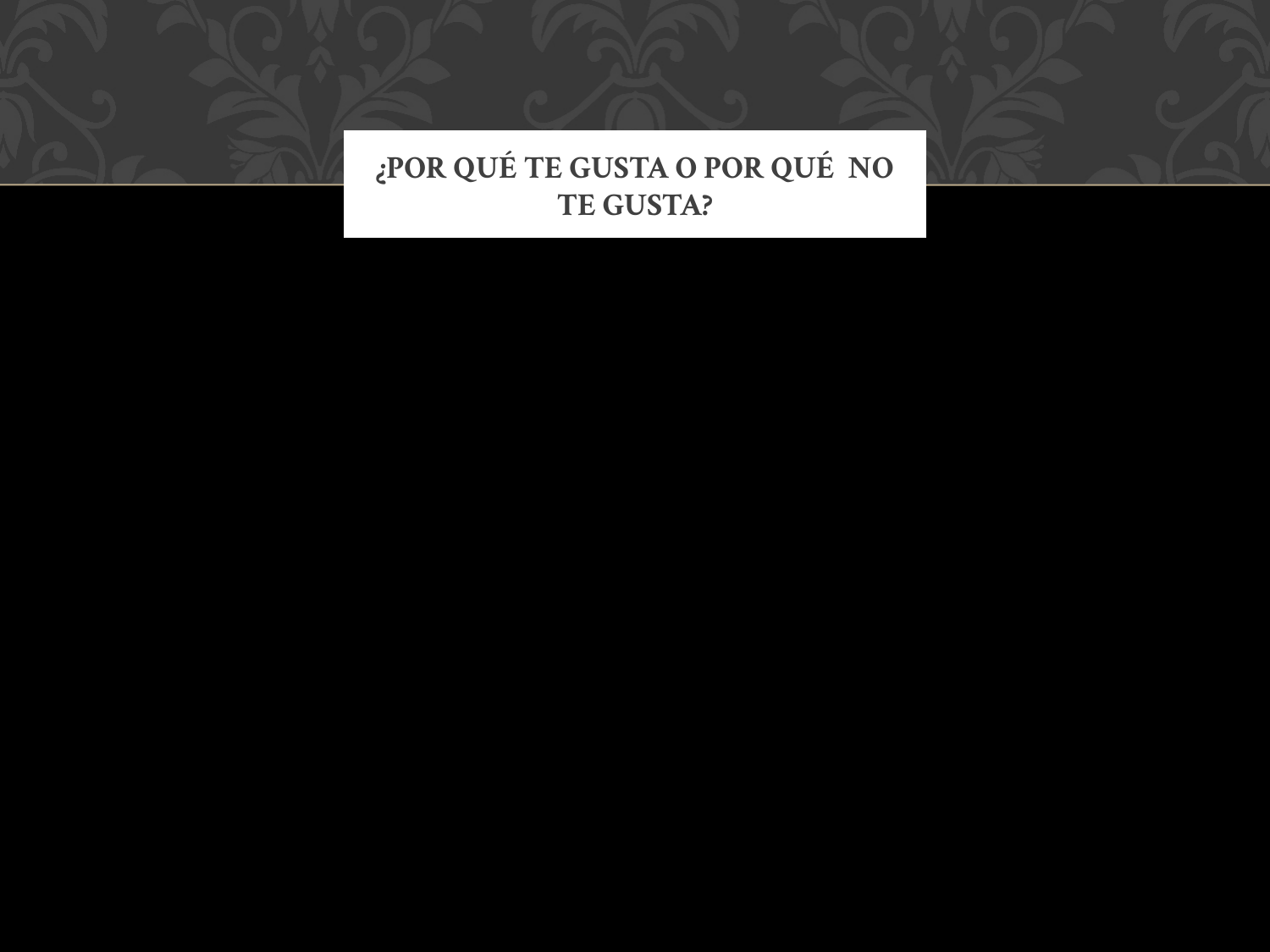

# ¿Por qué te gusta o Por qué  no te gusta?